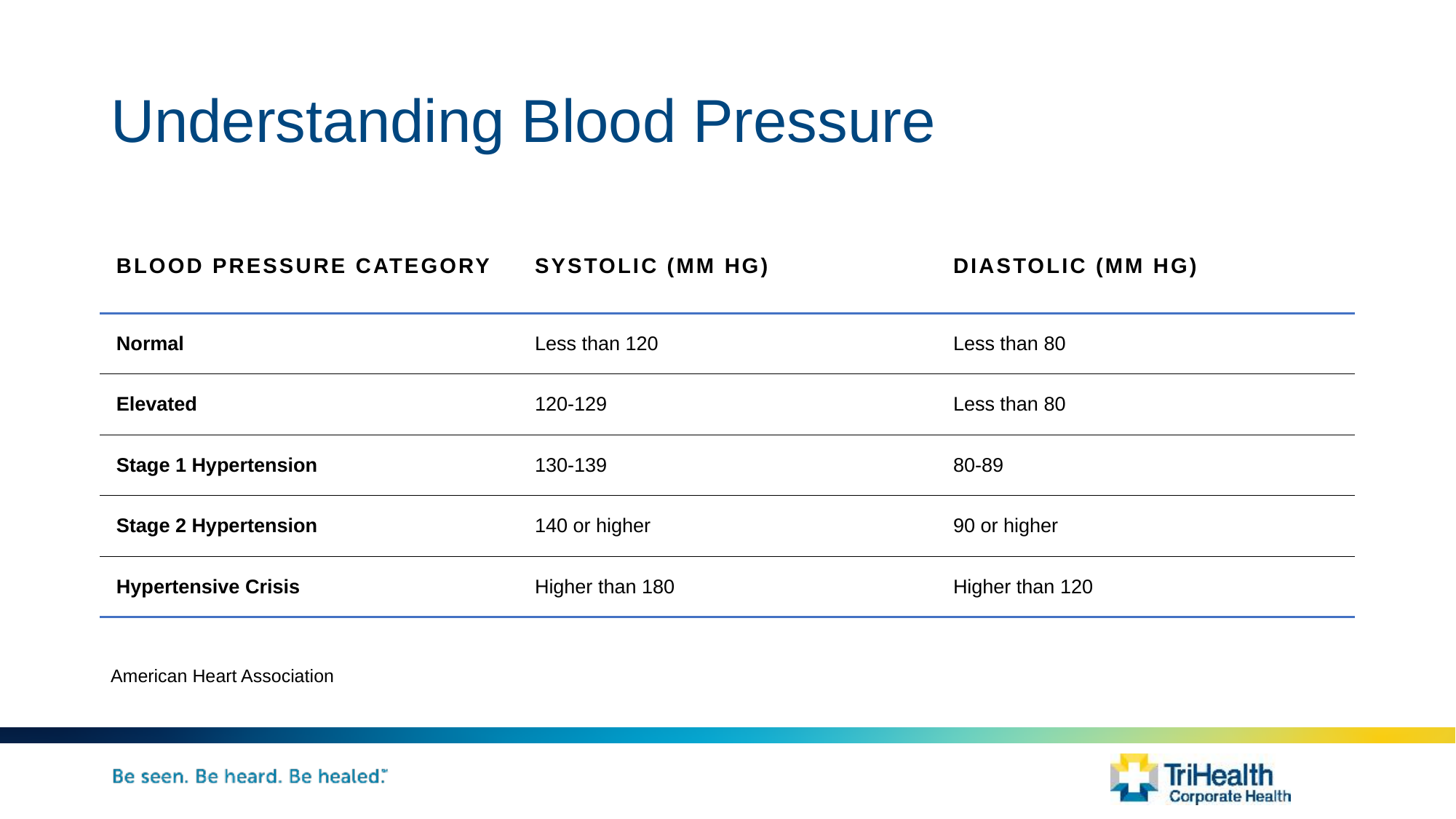

# Understanding Blood Pressure
| Blood Pressure Category | Systolic (mm Hg) | Diastolic (mm Hg) |
| --- | --- | --- |
| Normal | Less than 120 | Less than 80 |
| Elevated | 120-129 | Less than 80 |
| Stage 1 Hypertension | 130-139 | 80-89 |
| Stage 2 Hypertension | 140 or higher | 90 or higher |
| Hypertensive Crisis | Higher than 180 | Higher than 120 |
American Heart Association